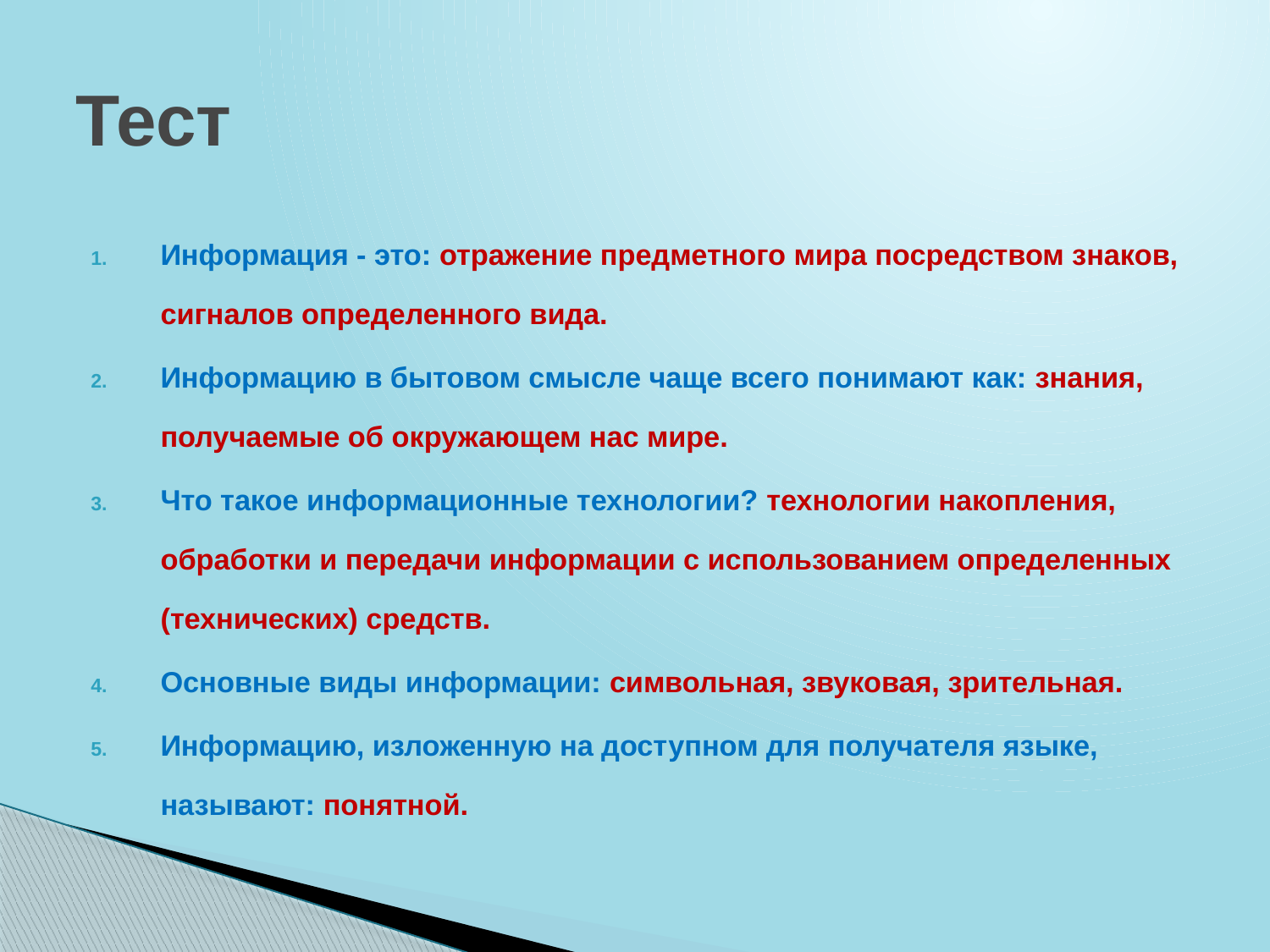

# Тест
Информация - это: отражение предметного мира посредством знаков, сигналов определенного вида.
Информацию в бытовом смысле чаще всего понимают как: знания, получаемые об окружающем нас мире.
Что такое информационные технологии? технологии накопления, обработки и передачи информации с использованием определенных (технических) средств.
Основные виды информации: символьная, звуковая, зрительная.
Информацию, изложенную на доступном для получателя языке, называют: понятной.